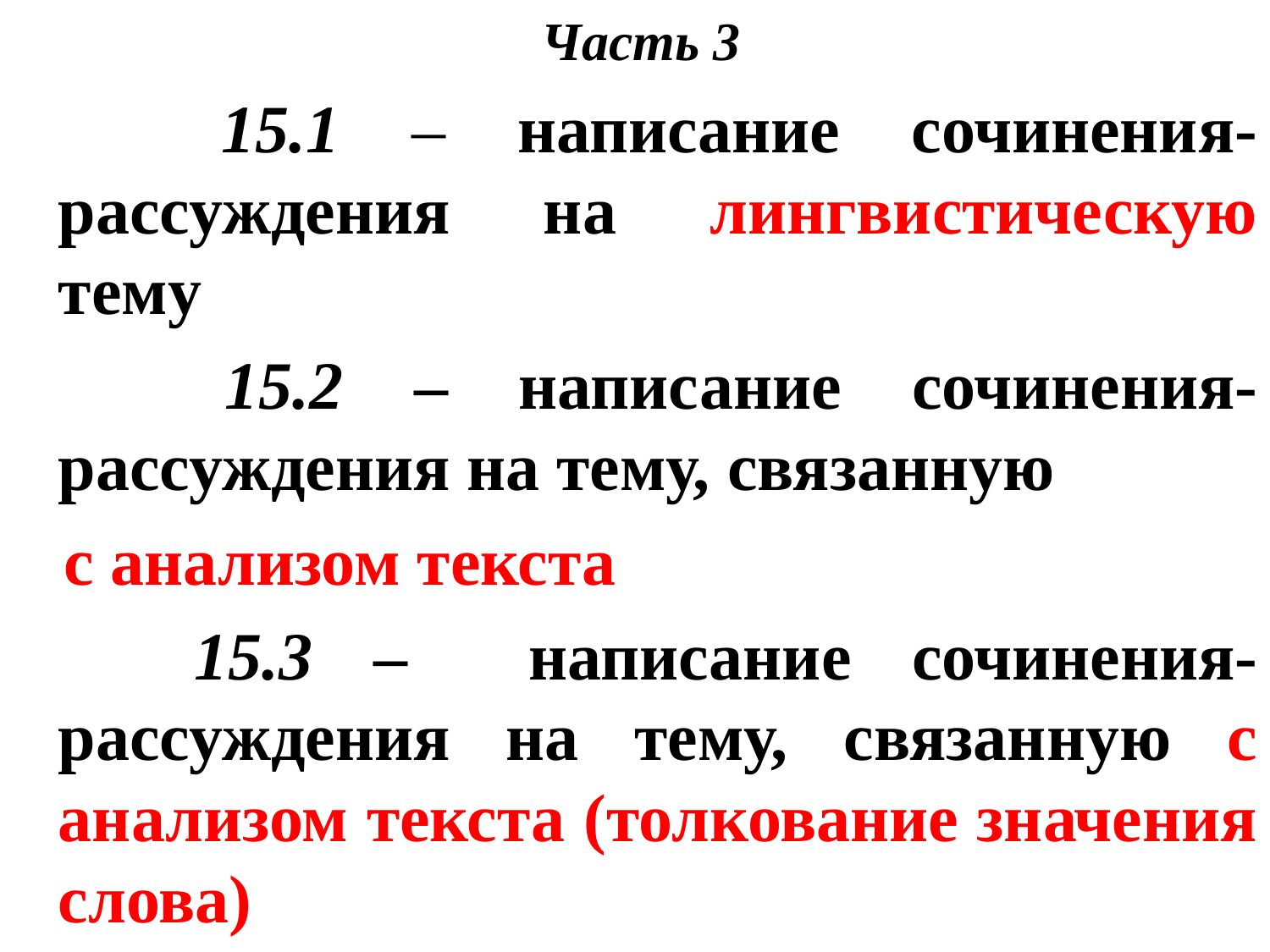

Часть 3
   15.1 – написание сочинения-рассуждения на лингвистическую тему
   15.2 – написание сочинения-рассуждения на тему, связанную
   с анализом текста
   15.3 –  написание сочинения-рассуждения на тему, связанную с анализом текста (толкование значения слова)